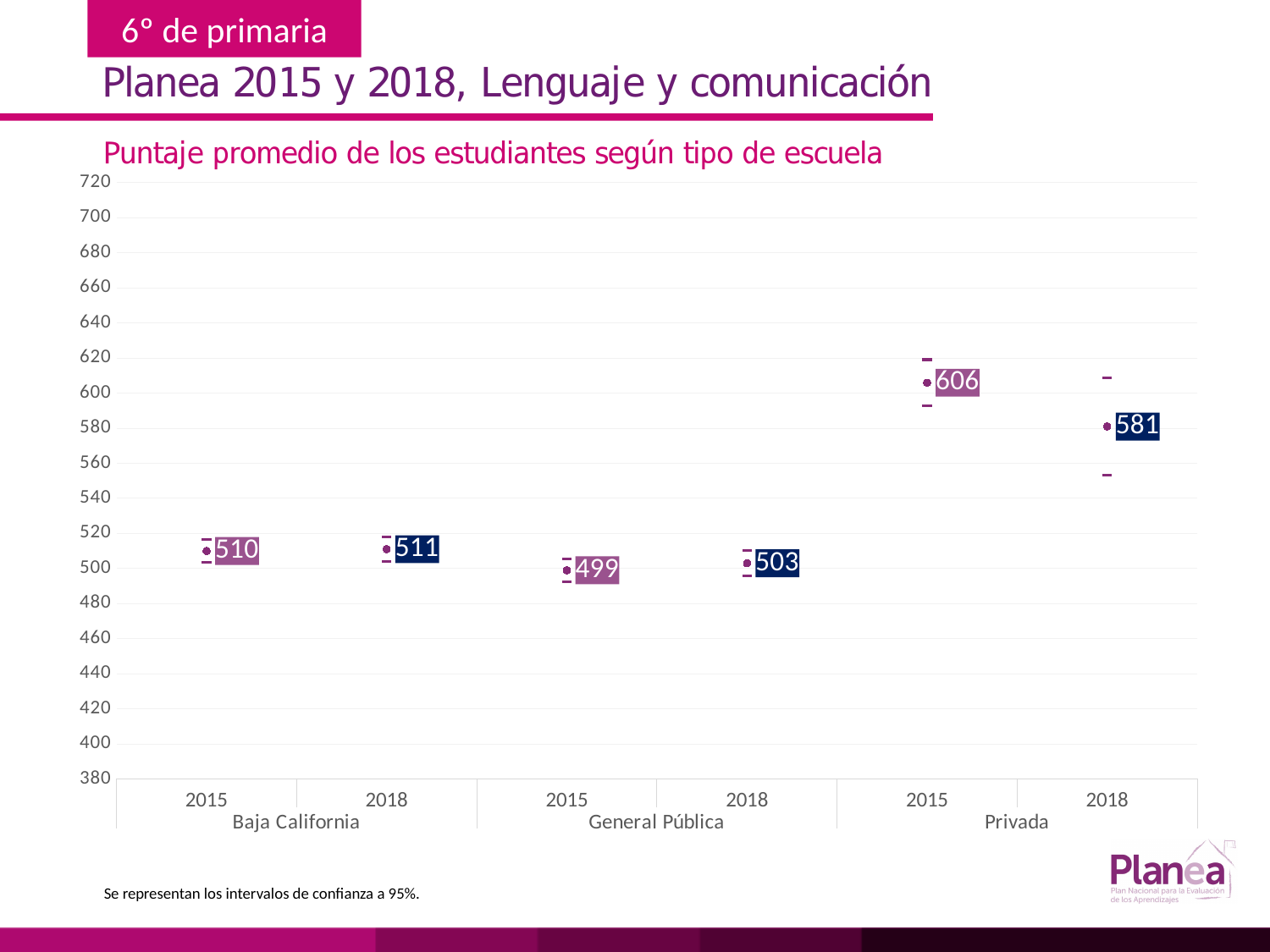

Planea 2015 y 2018, Lenguaje y comunicación

Puntaje promedio de los estudiantes según tipo de escuela

### Chart

| Category |  |  |  |
|---|---|---|---|
| 2015 | 503.632 | 516.368 | 510.0 |
| 2018 | 504.035 | 517.965 | 511.0 |
| 2015 | 492.433 | 505.567 | 499.0 |
| 2018 | 495.637 | 510.363 | 503.0 |
| 2015 | 592.866 | 619.134 | 606.0 |
| 2018 | 553.14 | 608.86 | 581.0 |
Se representan los intervalos de confianza a 95%.